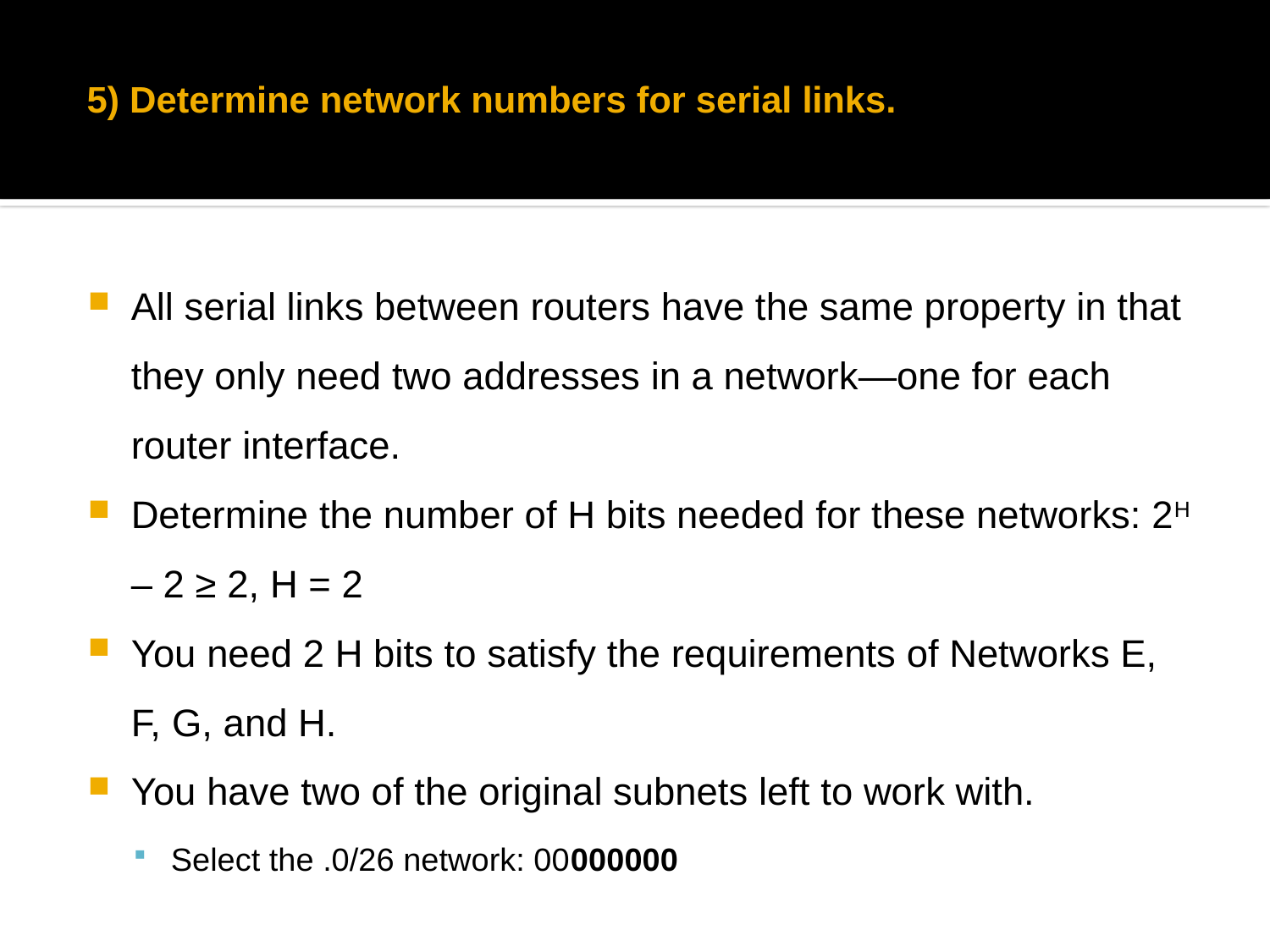

# 5) Determine network numbers for serial links.
All serial links between routers have the same property in that they only need two addresses in a network—one for each router interface.
Determine the number of H bits needed for these networks: 2H – 2 ≥ 2, H = 2
You need 2 H bits to satisfy the requirements of Networks E, F, G, and H.
You have two of the original subnets left to work with.
Select the .0/26 network: 00000000